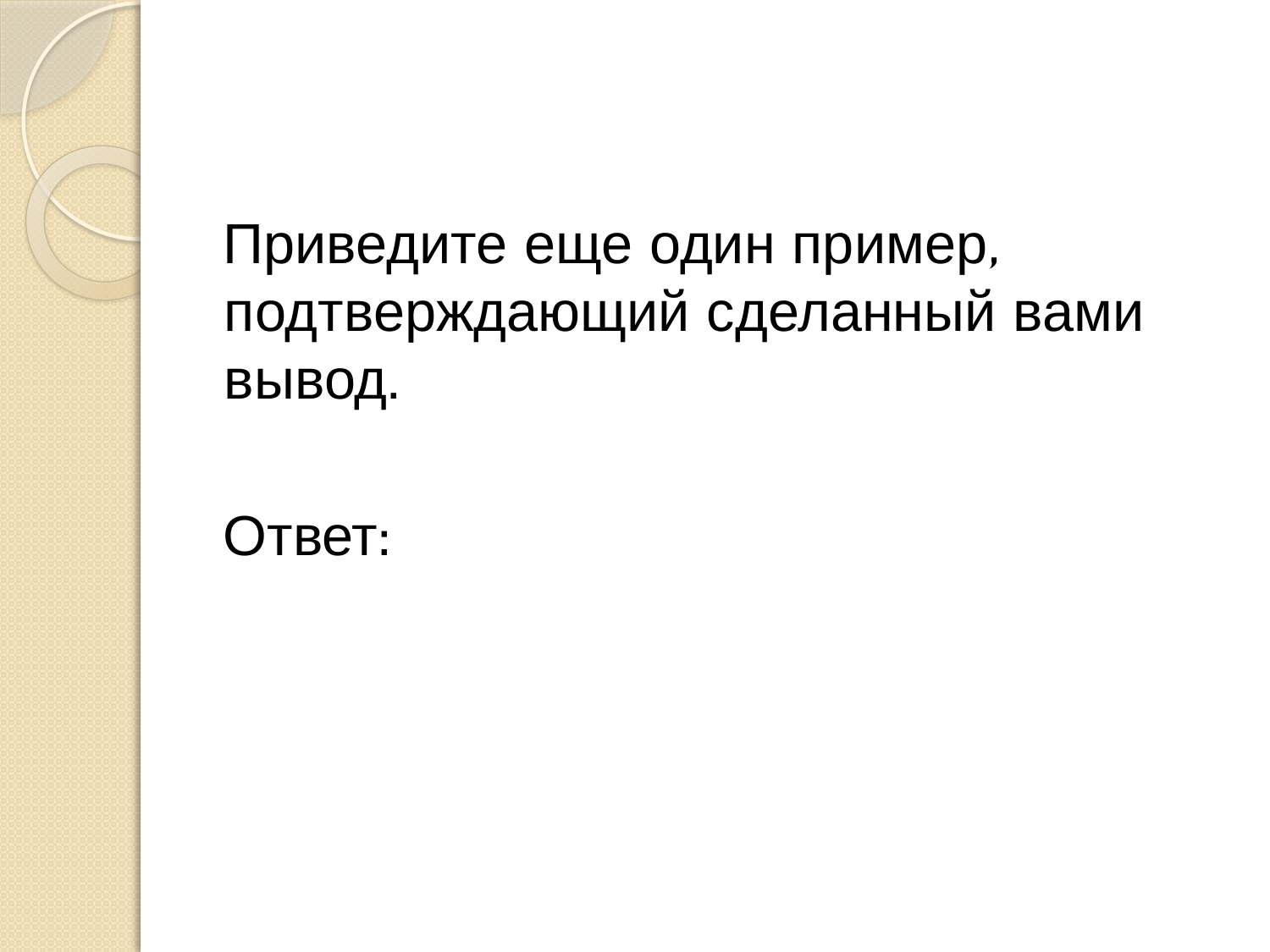

#
Приведите еще один пример, подтверждающий сделанный вами вывод.

Ответ: